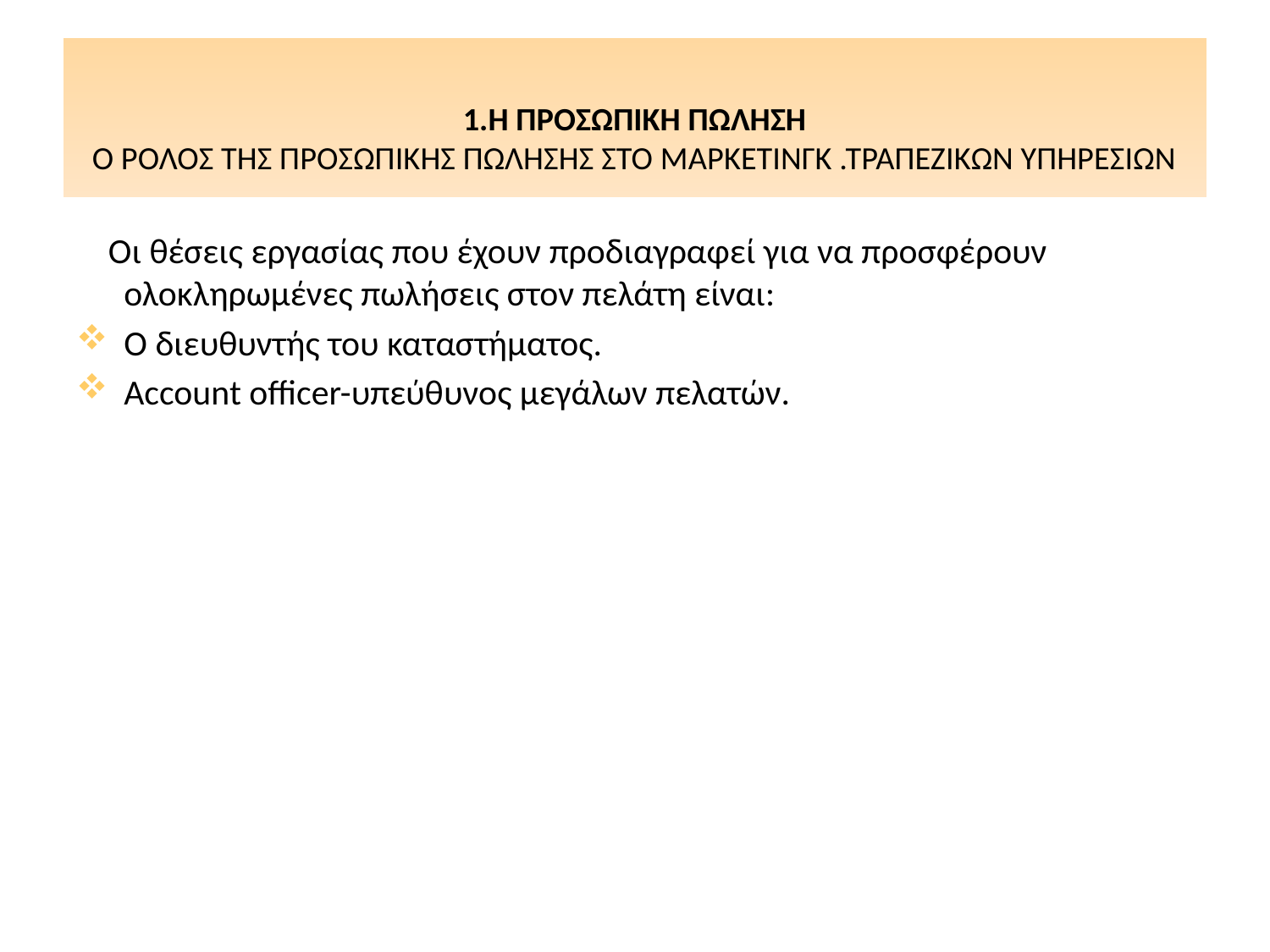

# 1.Η ΠΡΟΣΩΠΙΚΗ ΠΩΛΗΣΗ Ο ΡΟΛΟΣ ΤΗΣ ΠΡΟΣΩΠΙΚΗΣ ΠΩΛΗΣΗΣ ΣΤΟ ΜΑΡΚΕΤΙΝΓΚ .ΤΡΑΠΕΖΙΚΩΝ ΥΠΗΡΕΣΙΩΝ
    Οι θέσεις εργασίας που έχουν προδιαγραφεί για να προσφέρουν ολοκληρωμένες πωλήσεις στον πελάτη είναι:
Ο διευθυντής του καταστήματος.
Account officer-υπεύθυνος μεγάλων πελατών.